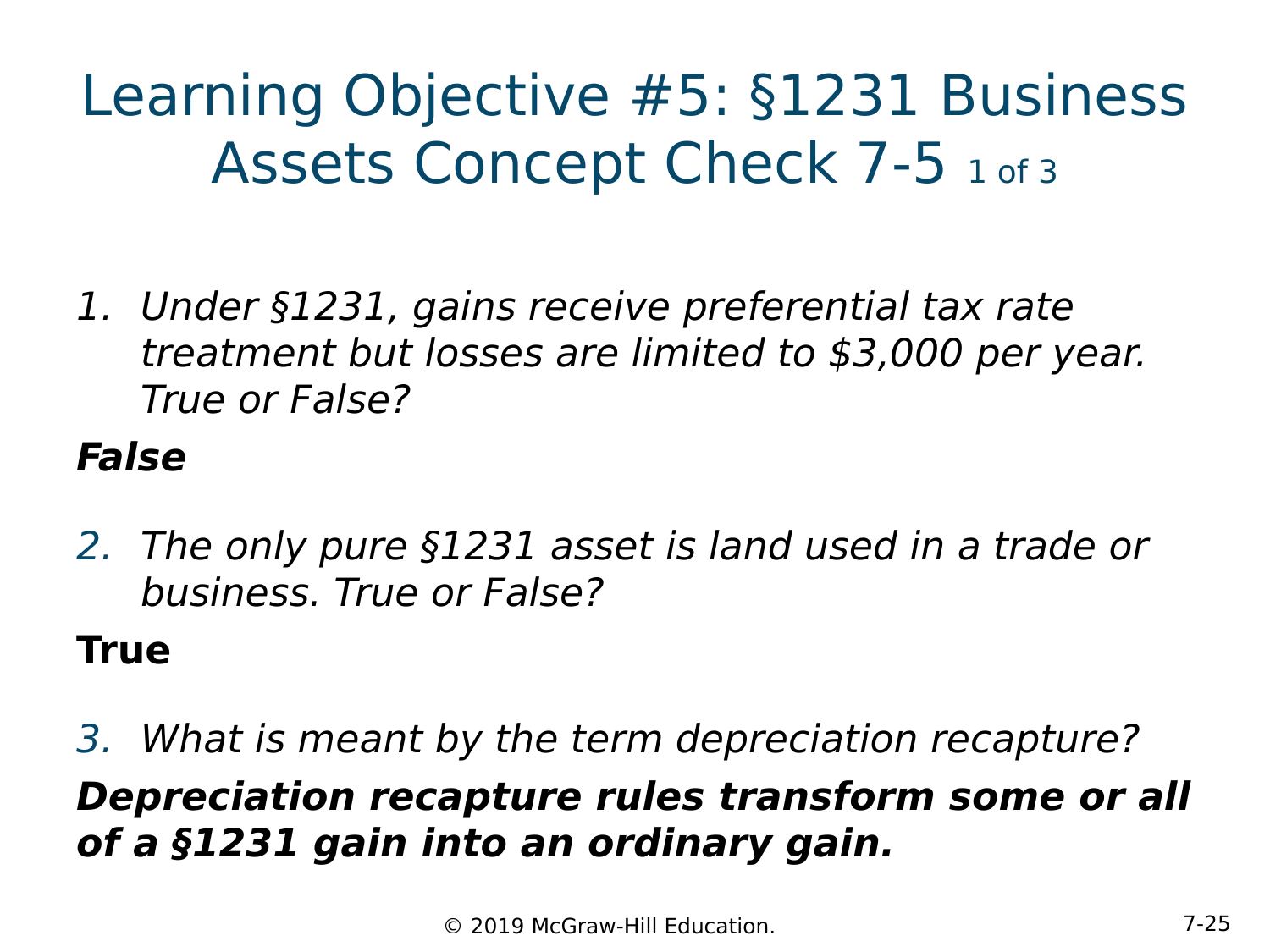

# Learning Objective #5: §1231 Business Assets Concept Check 7-5 1 of 3
Under §1231, gains receive preferential tax rate treatment but losses are limited to $3,000 per year. True or False?
False
The only pure §1231 asset is land used in a trade or business. True or False?
True
What is meant by the term depreciation recapture?
Depreciation recapture rules transform some or all of a §1231 gain into an ordinary gain.